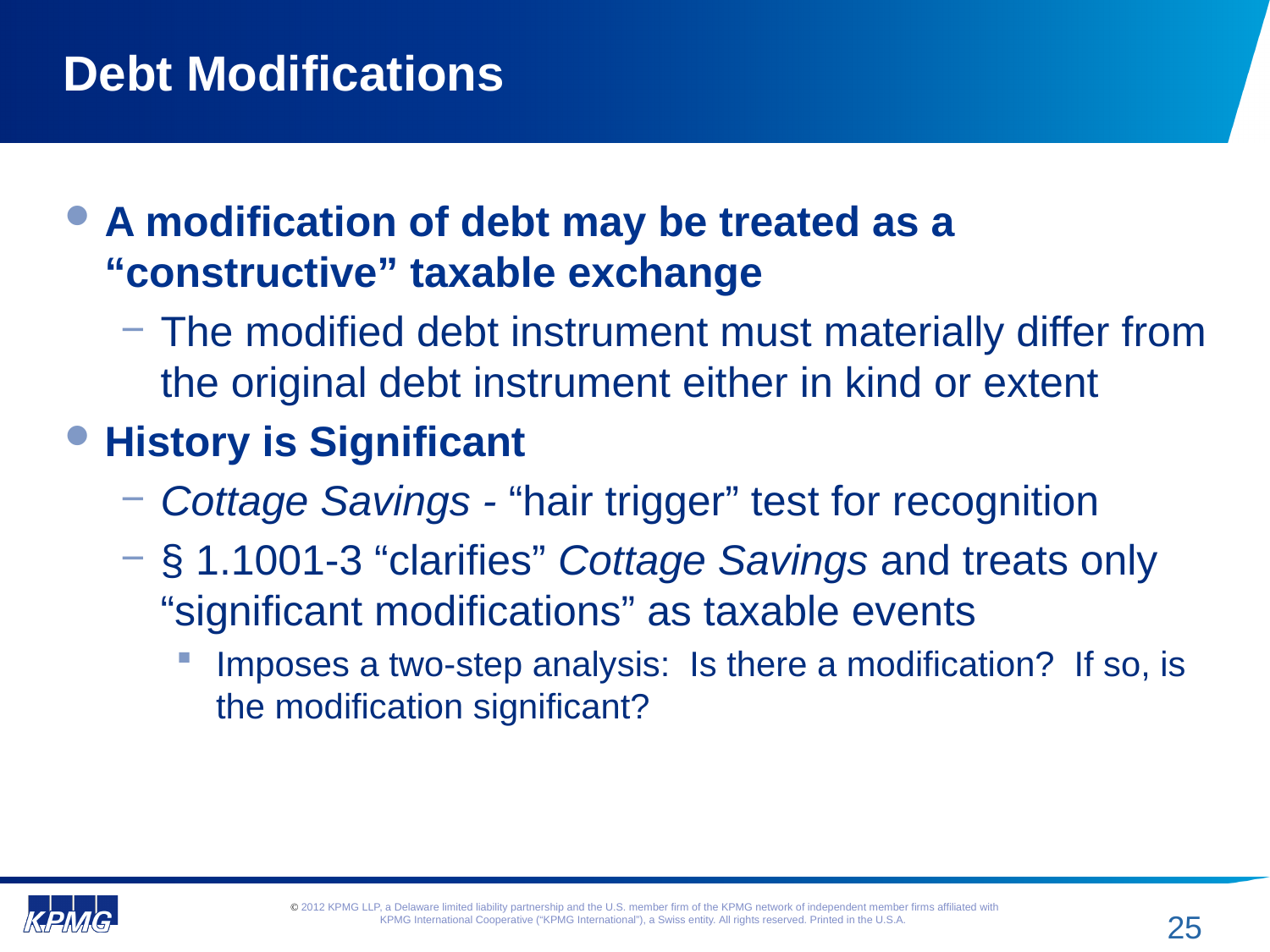

# Debt Modifications
A modification of debt may be treated as a “constructive” taxable exchange
The modified debt instrument must materially differ from the original debt instrument either in kind or extent
History is Significant
Cottage Savings - “hair trigger” test for recognition
§ 1.1001-3 “clarifies” Cottage Savings and treats only “significant modifications” as taxable events
Imposes a two-step analysis:  Is there a modification?  If so, is the modification significant?
25